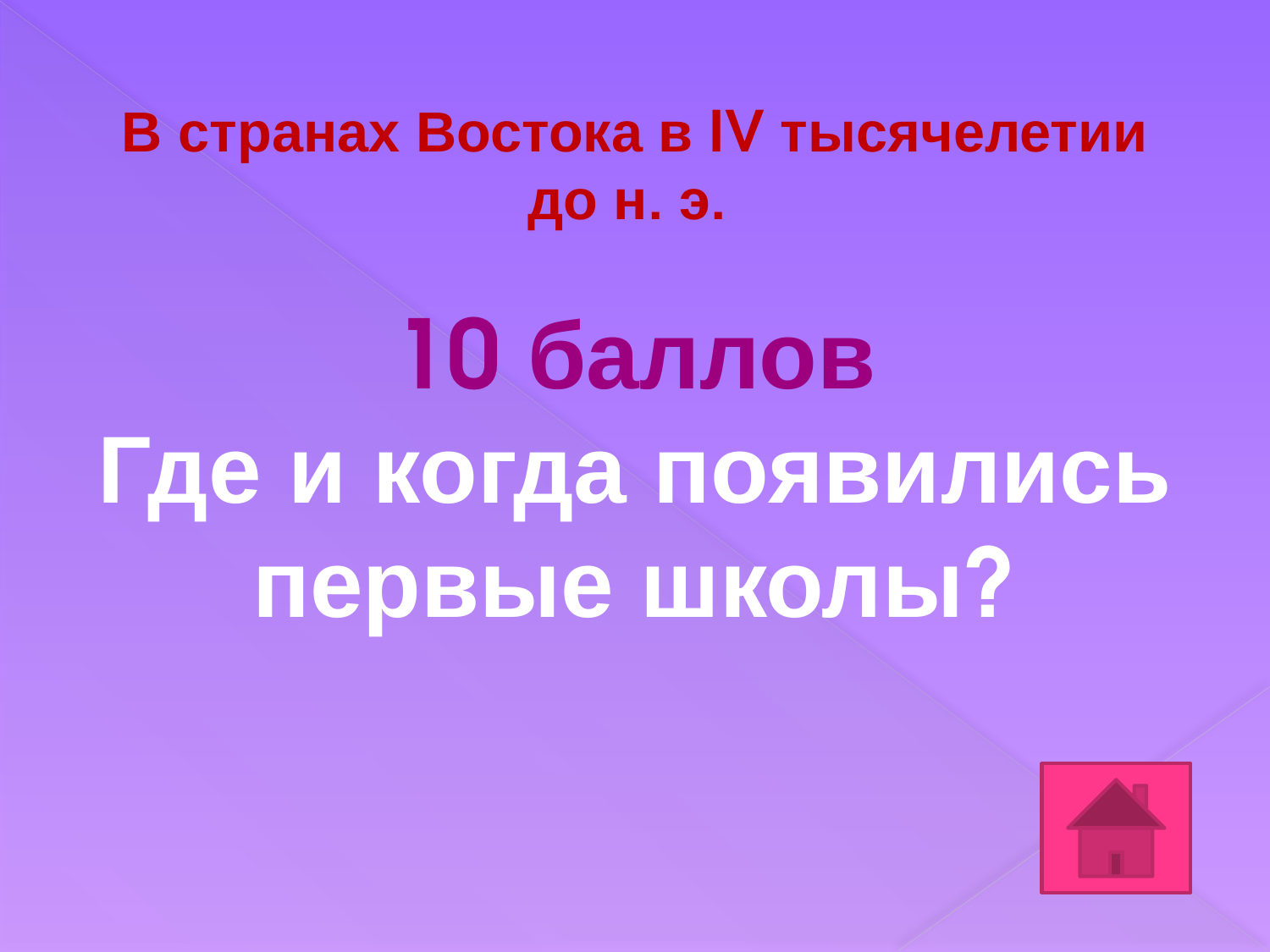

В странах Востока в IV тысячелетии до н. э.

10 баллов
Где и когда появились первые школы?